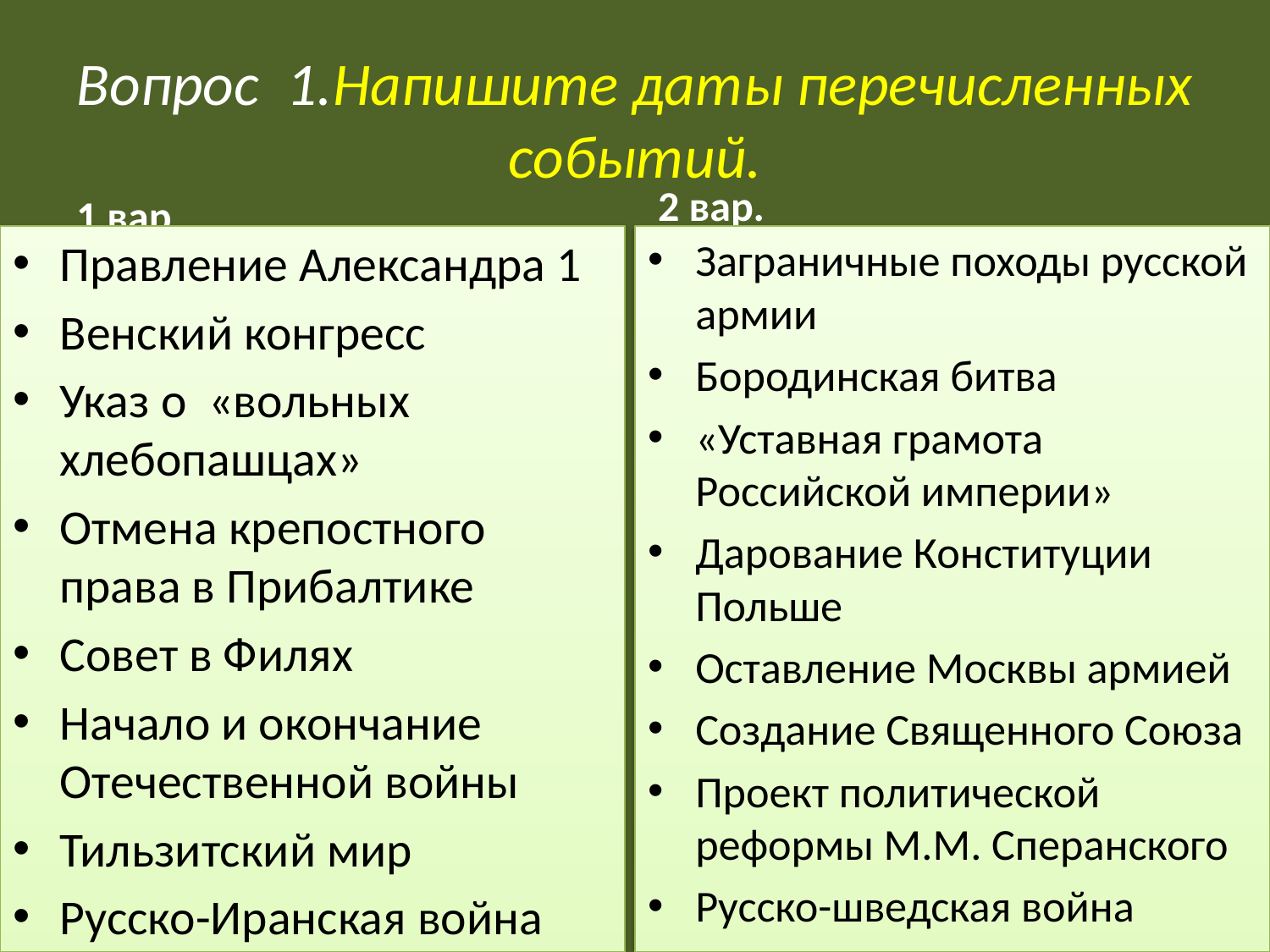

# Вопрос  1.Напишите даты перечисленных событий.
1 вар.
2 вар.
Правление Александра 1
Венский конгресс
Указ о  «вольных хлебопашцах»
Отмена крепостного права в Прибалтике
Совет в Филях
Начало и окончание Отечественной войны
Тильзитский мир
Русско-Иранская война

Заграничные походы русской армии
Бородинская битва
«Уставная грамота Российской империи»
Дарование Конституции Польше
Оставление Москвы армией
Создание Священного Союза
Проект политической реформы М.М. Сперанского
Русско-шведская война